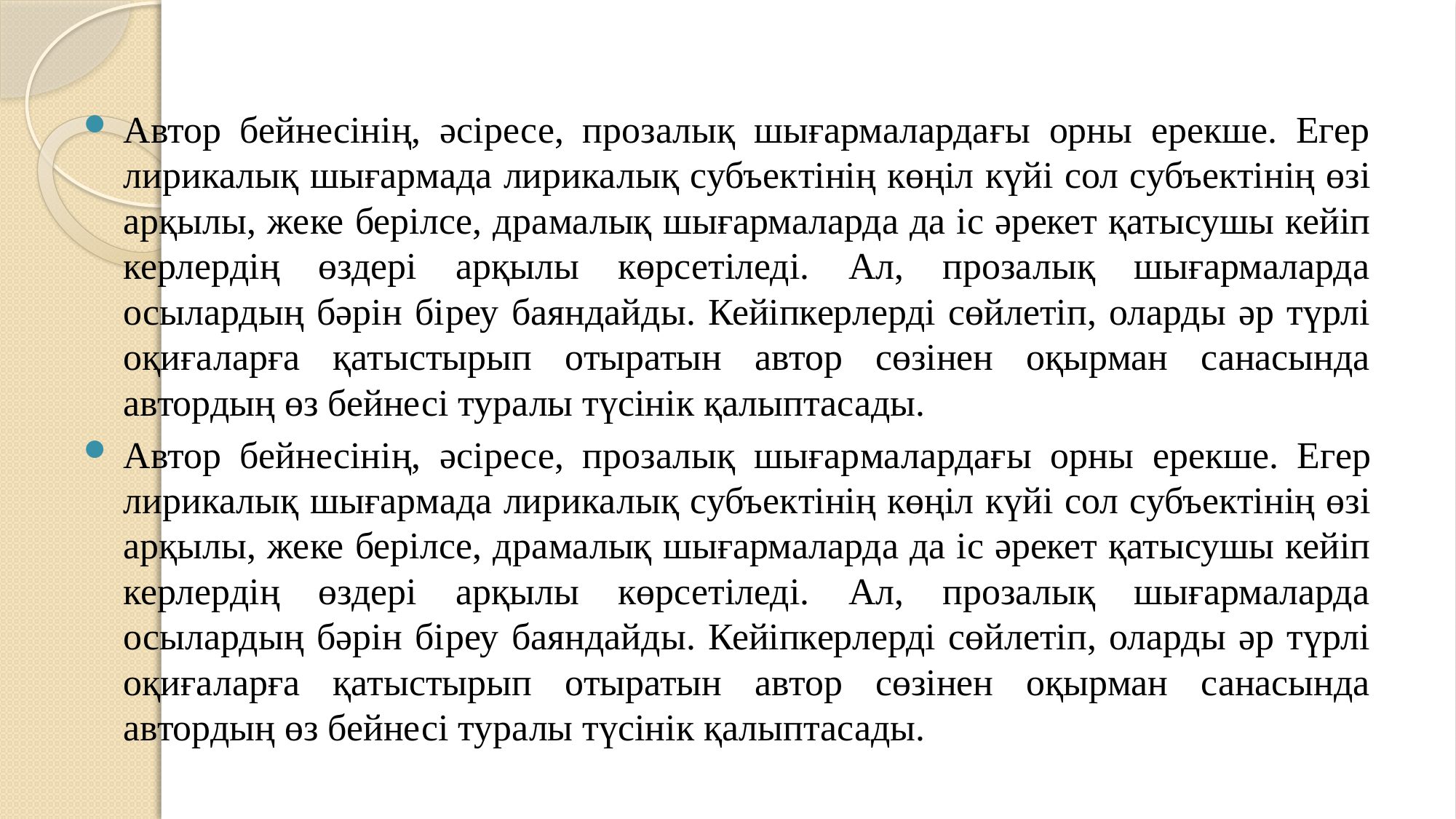

Автор бейнесінің, әсіресе, прозалық шығармалардағы орны ерекше. Егер лирикалық шығар­мада лирикалық субъек­тінің көңіл күйі сол субъектінің өзі арқылы, жеке берілсе, дра­малық шығармаларда да іс әрекет қатысушы кейіп­керлердің өздері арқылы көрсетіледі. Ал, прозалық шығармаларда осылардың бәрін бі­реу баяндайды. Кейіпкерлерді сөйлетіп, оларды әр түрлі оқиғаларға қатыстырып отыратын автор сөзінен оқырман санасында автордың өз бейнесі туралы түсінік қалыптасады.
Автор бейнесінің, әсіресе, прозалық шығар­ма­лар­дағы орны ерекше. Егер лирикалық шығар­мада лирикалық субъек­тінің көңіл күйі сол субъектінің өзі арқылы, жеке берілсе, дра­малық шығармаларда да іс әрекет қатысушы кейіп­керлердің өздері арқылы көрсетіледі. Ал, прозалық шығармаларда осылардың бәрін бі­реу баяндайды. Кейіпкерлерді сөйлетіп, оларды әр түрлі оқиғаларға қатыстырып отыратын автор сөзінен оқырман санасында автордың өз бейнесі туралы түсінік қалыптасады.